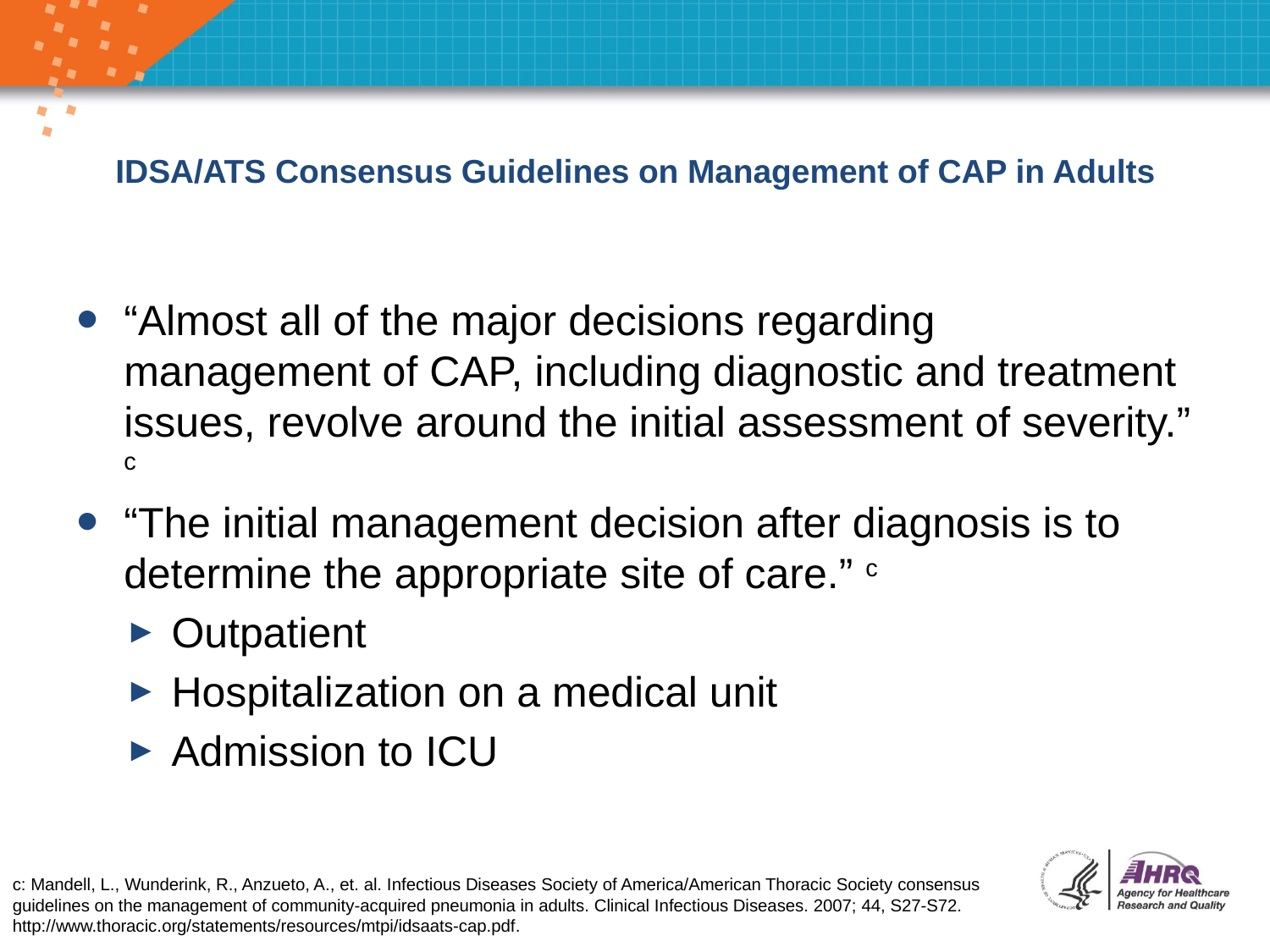

# IDSA/ATS Consensus Guidelines on Management of CAP in Adults
“Almost all of the major decisions regarding management of CAP, including diagnostic and treatment issues, revolve around the initial assessment of severity.” c
“The initial management decision after diagnosis is to determine the appropriate site of care.” c
Outpatient
Hospitalization on a medical unit
Admission to ICU
c: Mandell, L., Wunderink, R., Anzueto, A., et. al. Infectious Diseases Society of America/American Thoracic Society consensus guidelines on the management of community-acquired pneumonia in adults. Clinical Infectious Diseases. 2007; 44, S27-S72. http://www.thoracic.org/statements/resources/mtpi/idsaats-cap.pdf.